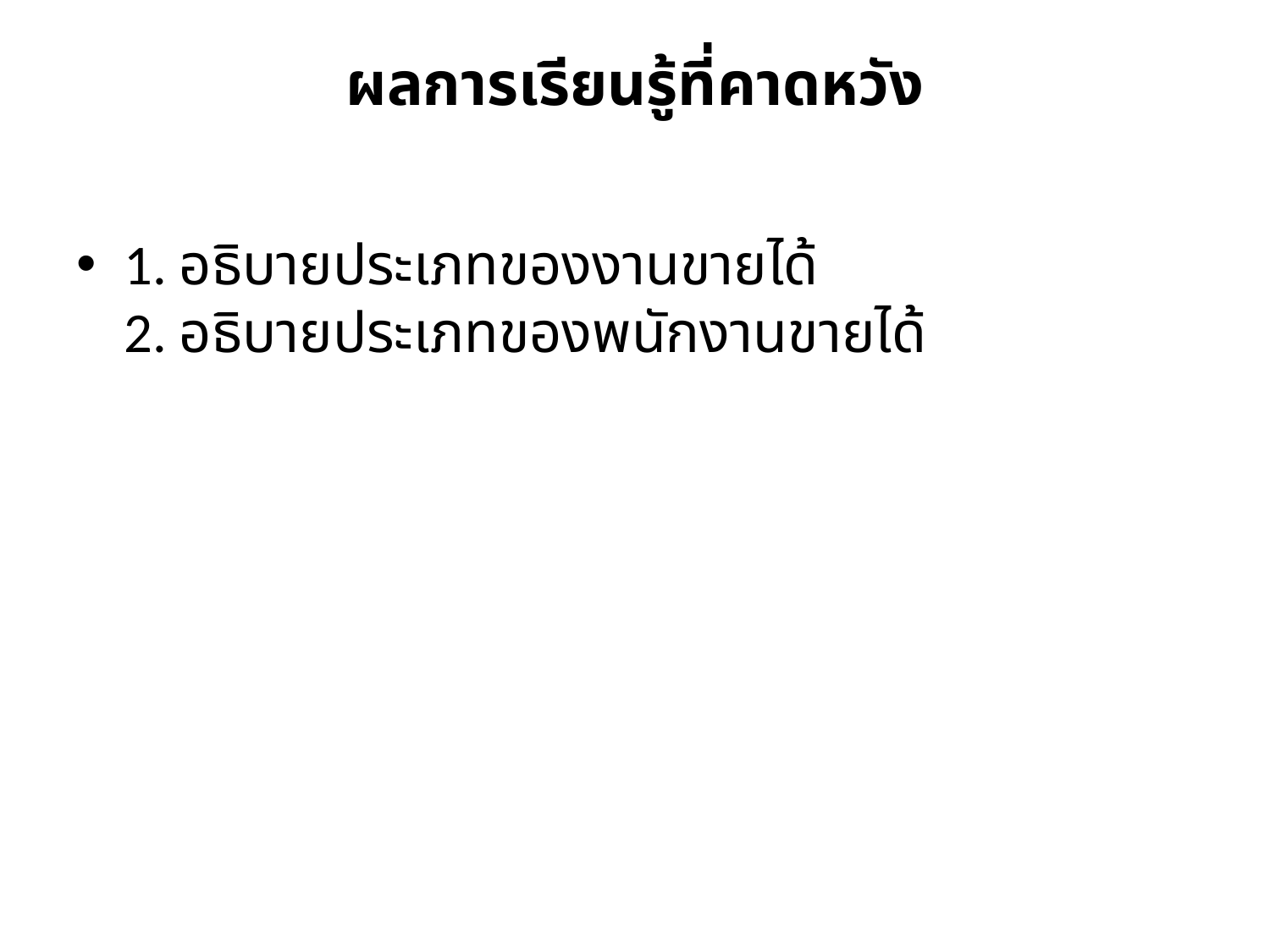

# ผลการเรียนรู้ที่คาดหวัง
1. อธิบายประเภทของงานขายได้
2. อธิบายประเภทของพนักงานขายได้